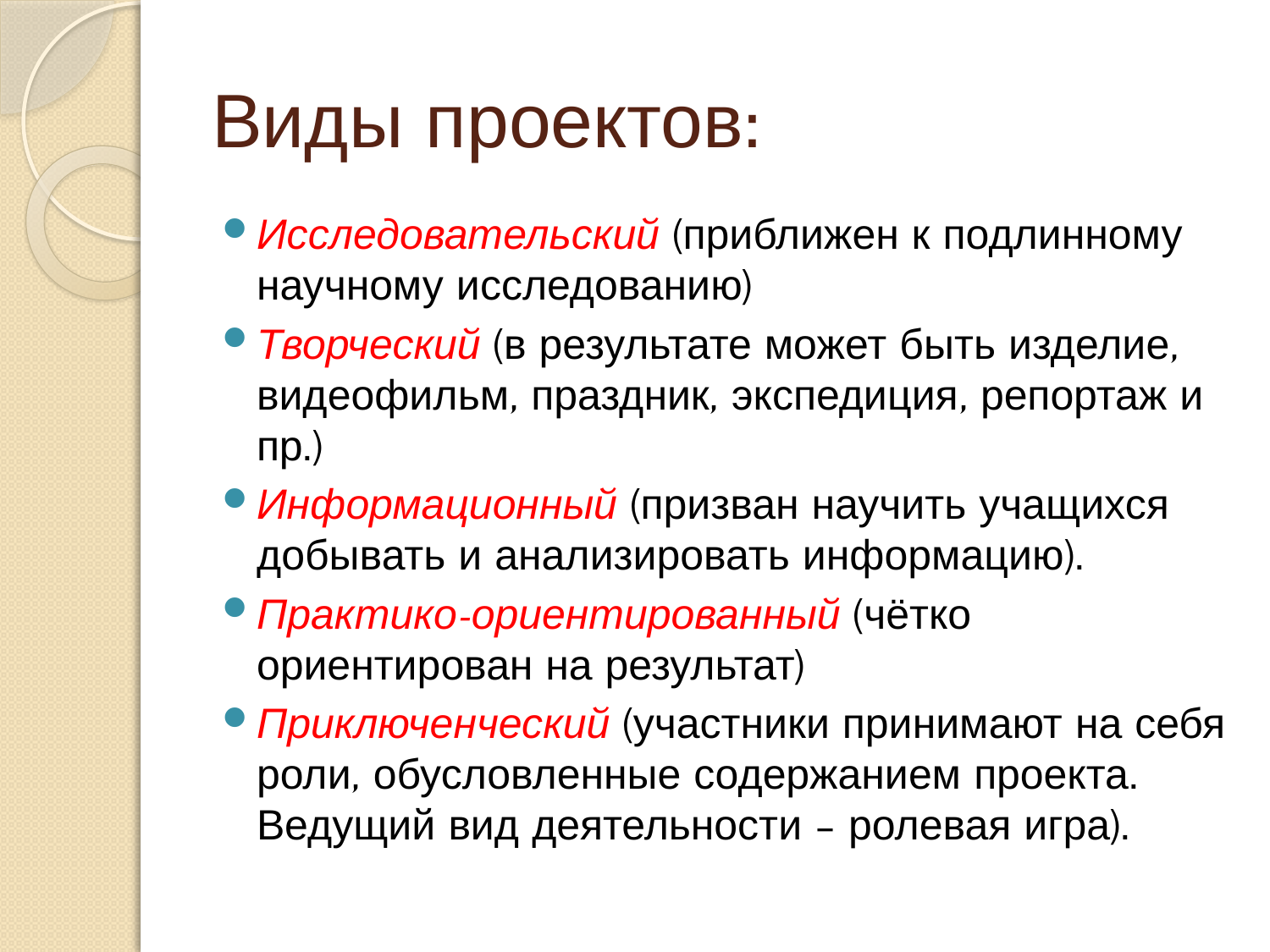

# Виды проектов:
Исследовательский (приближен к подлинному научному исследованию)
Творческий (в результате может быть изделие, видеофильм, праздник, экспедиция, репортаж и пр.)
Информационный (призван научить учащихся добывать и анализировать информацию).
Практико-ориентированный (чётко ориентирован на результат)
Приключенческий (участники принимают на себя роли, обусловленные содержанием проекта. Ведущий вид деятельности – ролевая игра).